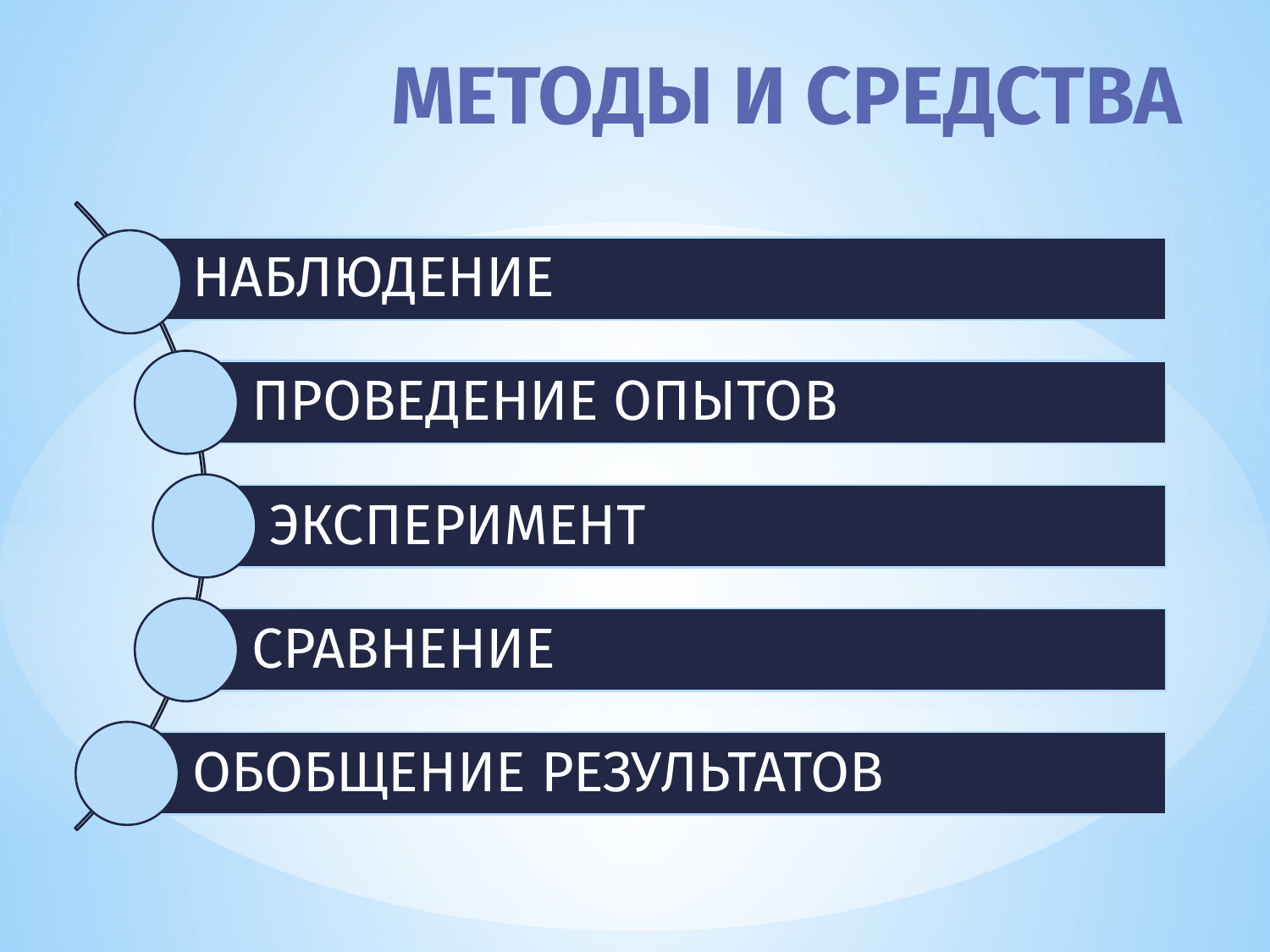

# МЕТОДЫ И СРЕДСТВА
НАБЛЮДЕНИЕ
ПРОВЕДЕНИЕ ОПЫТОВ
ЭКСПЕРИМЕНТ
СРАВНЕНИЕ
ОБОБЩЕНИЕ РЕЗУЛЬТАТОВ